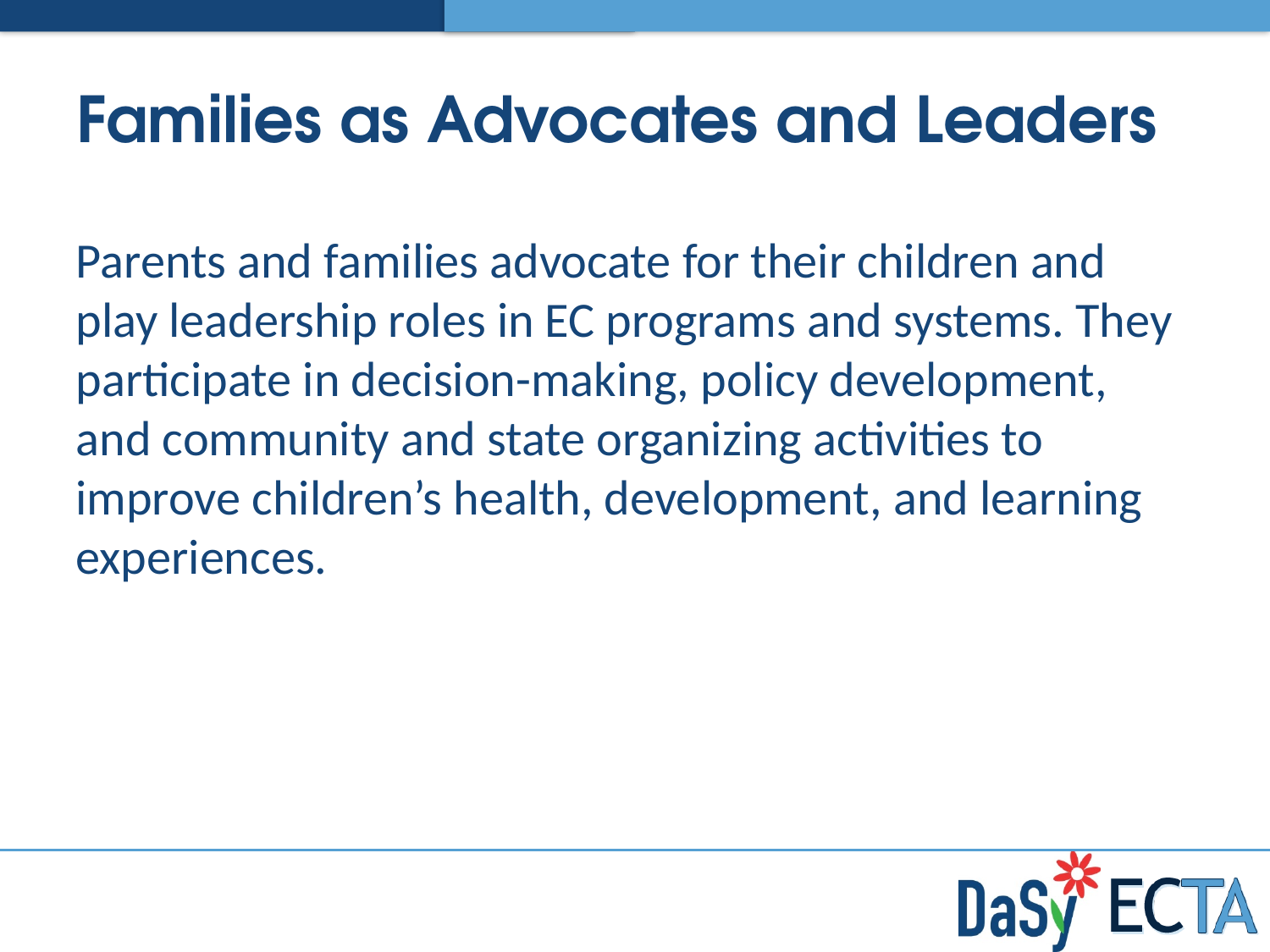

# Families as Advocates and Leaders
Parents and families advocate for their children and play leadership roles in EC programs and systems. They participate in decision-making, policy development, and community and state organizing activities to improve children’s health, development, and learning experiences.